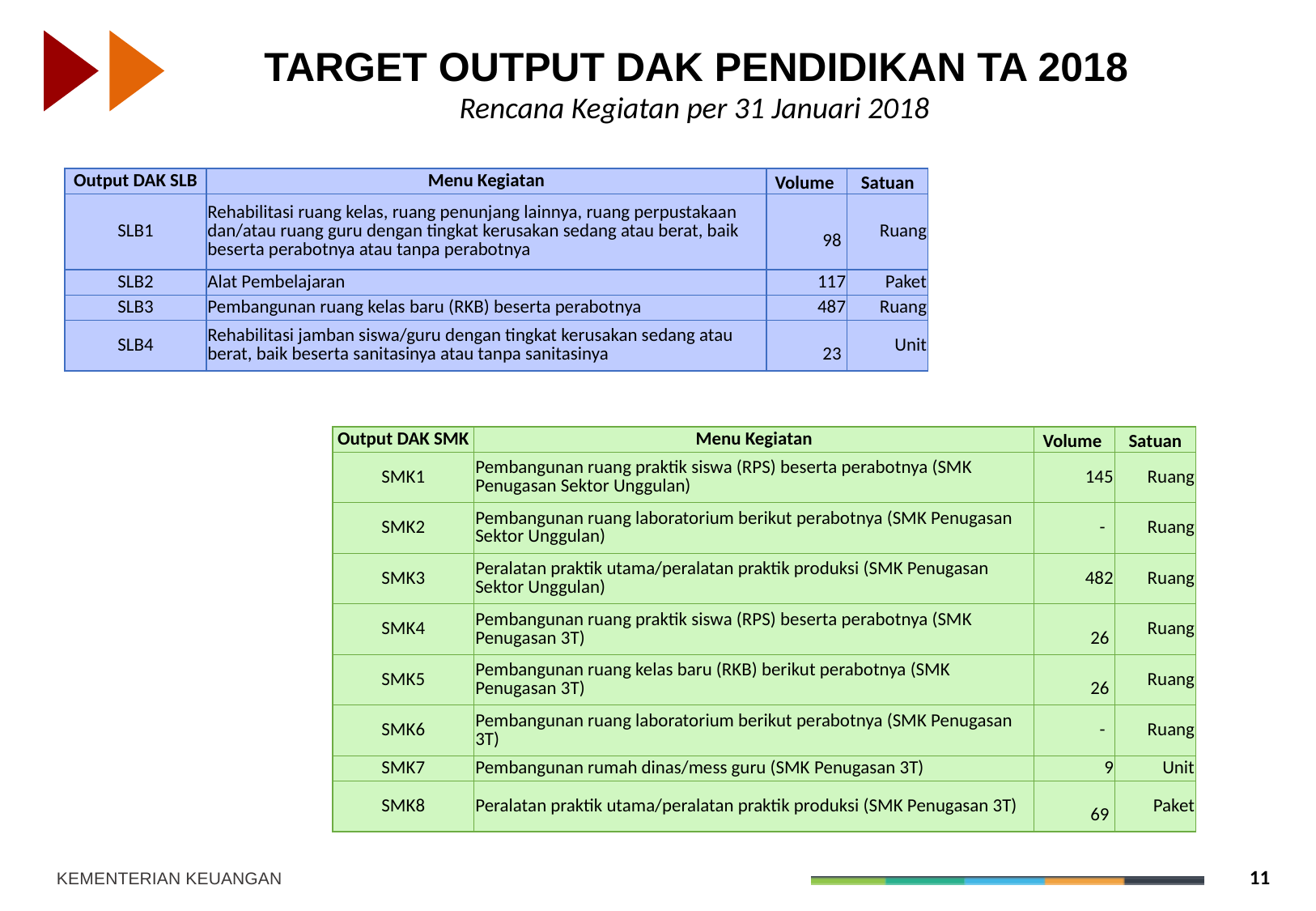

TARGET OUTPUT DAK PENDIDIKAN TA 2018
Rencana Kegiatan per 31 Januari 2018
(dalam Miliar Rupiah)
| Output DAK SLB | Menu Kegiatan | Volume | Satuan |
| --- | --- | --- | --- |
| SLB1 | Rehabilitasi ruang kelas, ruang penunjang lainnya, ruang perpustakaan dan/atau ruang guru dengan tingkat kerusakan sedang atau berat, baik beserta perabotnya atau tanpa perabotnya | 98 | Ruang |
| SLB2 | Alat Pembelajaran | 117 | Paket |
| SLB3 | Pembangunan ruang kelas baru (RKB) beserta perabotnya | 487 | Ruang |
| SLB4 | Rehabilitasi jamban siswa/guru dengan tingkat kerusakan sedang atau berat, baik beserta sanitasinya atau tanpa sanitasinya | 23 | Unit |
| Output DAK SMK | Menu Kegiatan | Volume | Satuan |
| --- | --- | --- | --- |
| SMK1 | Pembangunan ruang praktik siswa (RPS) beserta perabotnya (SMK Penugasan Sektor Unggulan) | 145 | Ruang |
| SMK2 | Pembangunan ruang laboratorium berikut perabotnya (SMK Penugasan Sektor Unggulan) | - | Ruang |
| SMK3 | Peralatan praktik utama/peralatan praktik produksi (SMK Penugasan Sektor Unggulan) | 482 | Ruang |
| SMK4 | Pembangunan ruang praktik siswa (RPS) beserta perabotnya (SMK Penugasan 3T) | 26 | Ruang |
| SMK5 | Pembangunan ruang kelas baru (RKB) berikut perabotnya (SMK Penugasan 3T) | 26 | Ruang |
| SMK6 | Pembangunan ruang laboratorium berikut perabotnya (SMK Penugasan 3T) | - | Ruang |
| SMK7 | Pembangunan rumah dinas/mess guru (SMK Penugasan 3T) | 9 | Unit |
| SMK8 | Peralatan praktik utama/peralatan praktik produksi (SMK Penugasan 3T) | 69 | Paket |
11